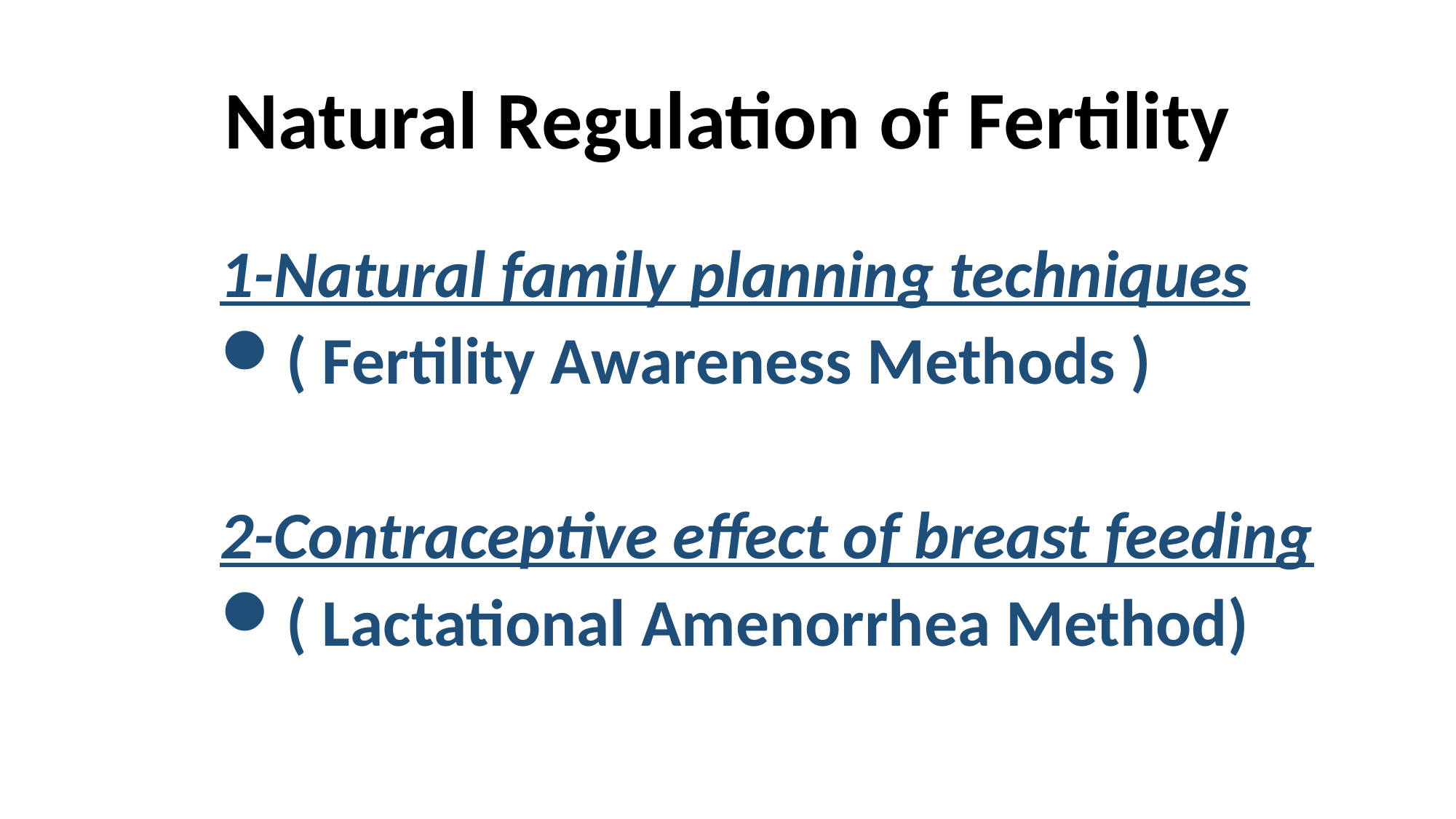

# Natural Regulation of Fertility
1-Natural family planning techniques
( Fertility Awareness Methods )

2-Contraceptive effect of breast feeding
( Lactational Amenorrhea Method)